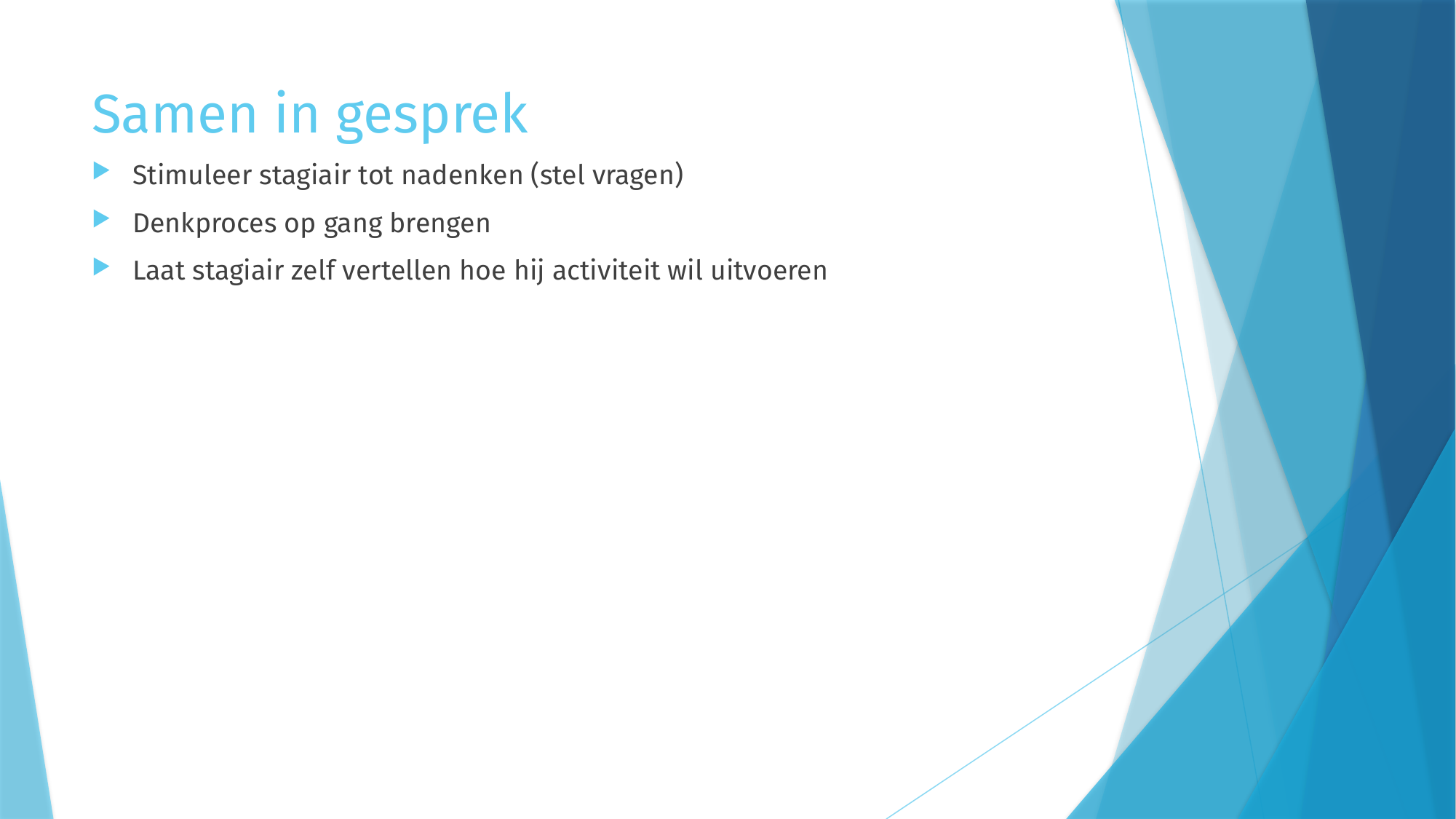

# Samen in gesprek
Stimuleer stagiair tot nadenken (stel vragen)
Denkproces op gang brengen
Laat stagiair zelf vertellen hoe hij activiteit wil uitvoeren